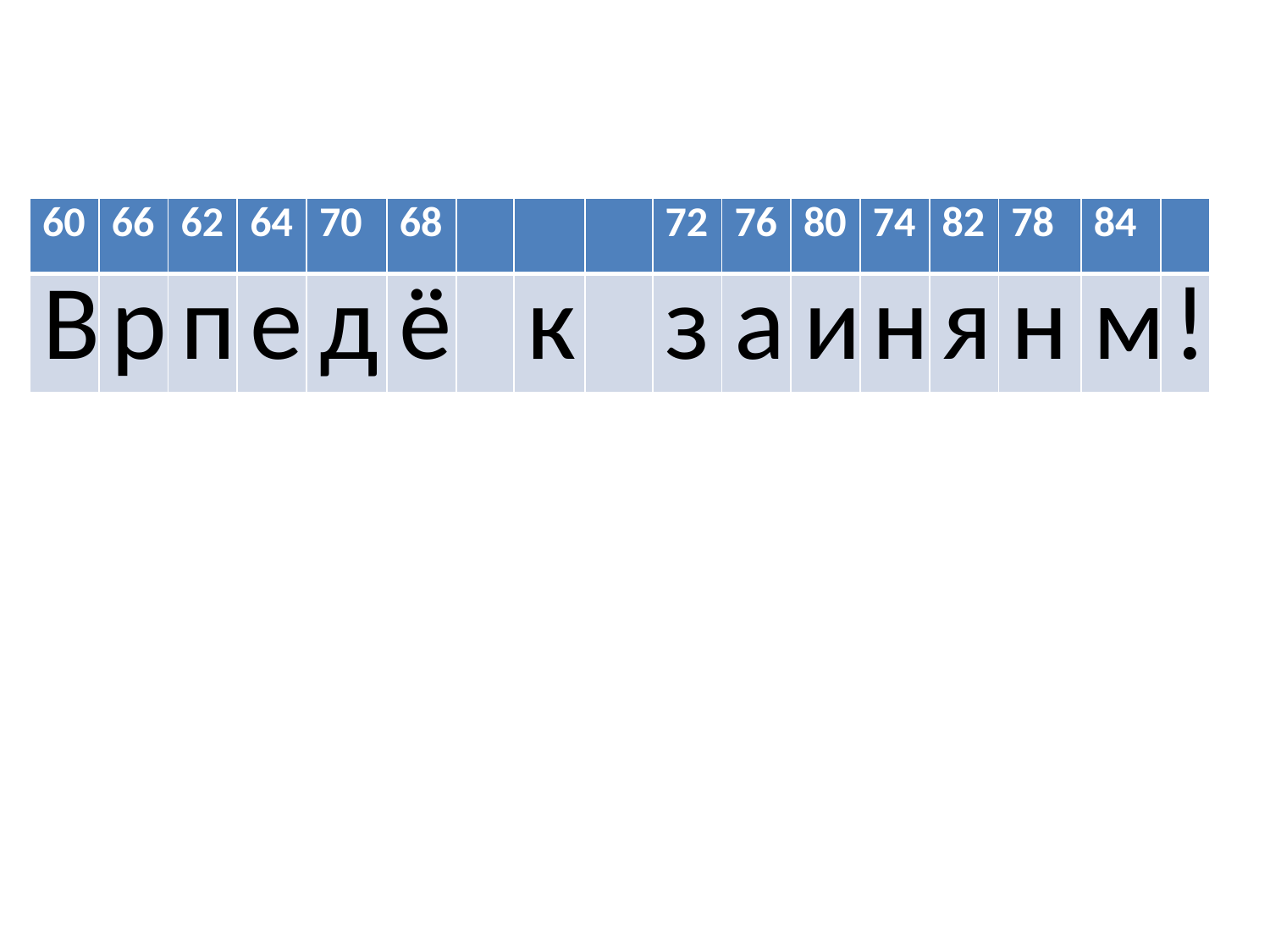

#
| 60 | 66 | 62 | 64 | 70 | 68 |  |  |  | 72 | 76 | 80 | 74 | 82 | 78 | 84 |  |
| --- | --- | --- | --- | --- | --- | --- | --- | --- | --- | --- | --- | --- | --- | --- | --- | --- |
| В | р | п | е | д | ё |  | к |  | з | а | и | н | я | н | м | ! |